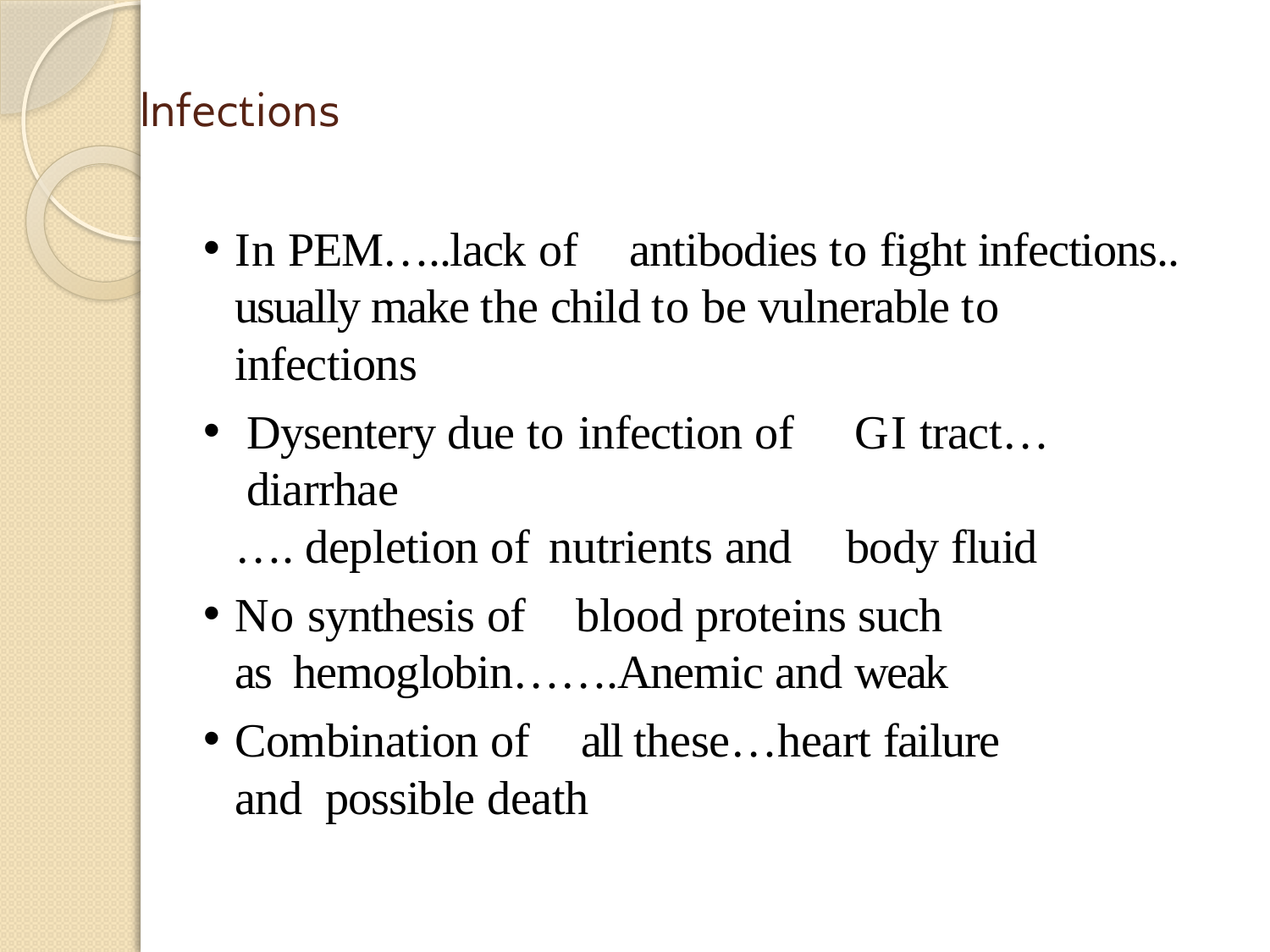

# Infections
In PEM…..lack of	antibodies to fight infections..  usually make the child to be vulnerable to infections
Dysentery due to infection of	GI tract…diarrhae
…. depletion of nutrients and	body fluid
No synthesis of	blood proteins such as  hemoglobin…….Anemic and weak
Combination of	all these…heart failure and  possible death